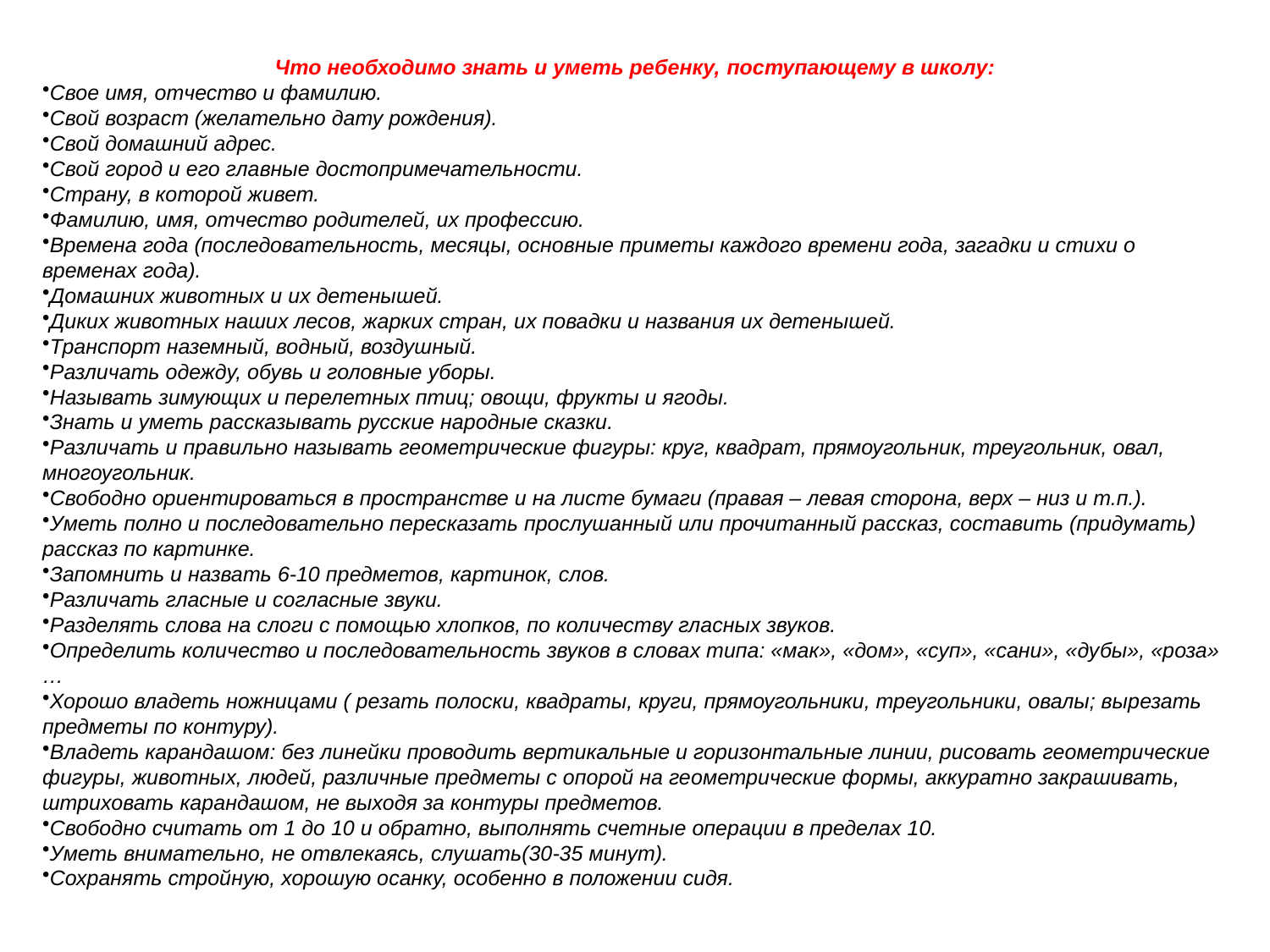

Что необходимо знать и уметь ребенку, поступающему в школу:
Свое имя, отчество и фамилию.
Свой возраст (желательно дату рождения).
Свой домашний адрес.
Свой город и его главные достопримечательности.
Страну, в которой живет.
Фамилию, имя, отчество родителей, их профессию.
Времена года (последовательность, месяцы, основные приметы каждого времени года, загадки и стихи о временах года).
Домашних животных и их детенышей.
Диких животных наших лесов, жарких стран, их повадки и названия их детенышей.
Транспорт наземный, водный, воздушный.
Различать одежду, обувь и головные уборы.
Называть зимующих и перелетных птиц; овощи, фрукты и ягоды.
Знать и уметь рассказывать русские народные сказки.
Различать и правильно называть геометрические фигуры: круг, квадрат, прямоугольник, треугольник, овал, многоугольник.
Свободно ориентироваться в пространстве и на листе бумаги (правая – левая сторона, верх – низ и т.п.).
Уметь полно и последовательно пересказать прослушанный или прочитанный рассказ, составить (придумать) рассказ по картинке.
Запомнить и назвать 6-10 предметов, картинок, слов.
Различать гласные и согласные звуки.
Разделять слова на слоги с помощью хлопков, по количеству гласных звуков.
Определить количество и последовательность звуков в словах типа: «мак», «дом», «суп», «сани», «дубы», «роза» …
Хорошо владеть ножницами ( резать полоски, квадраты, круги, прямоугольники, треугольники, овалы; вырезать предметы по контуру).
Владеть карандашом: без линейки проводить вертикальные и горизонтальные линии, рисовать геометрические фигуры, животных, людей, различные предметы с опорой на геометрические формы, аккуратно закрашивать, штриховать карандашом, не выходя за контуры предметов.
Свободно считать от 1 до 10 и обратно, выполнять счетные операции в пределах 10.
Уметь внимательно, не отвлекаясь, слушать(30-35 минут).
Сохранять стройную, хорошую осанку, особенно в положении сидя.